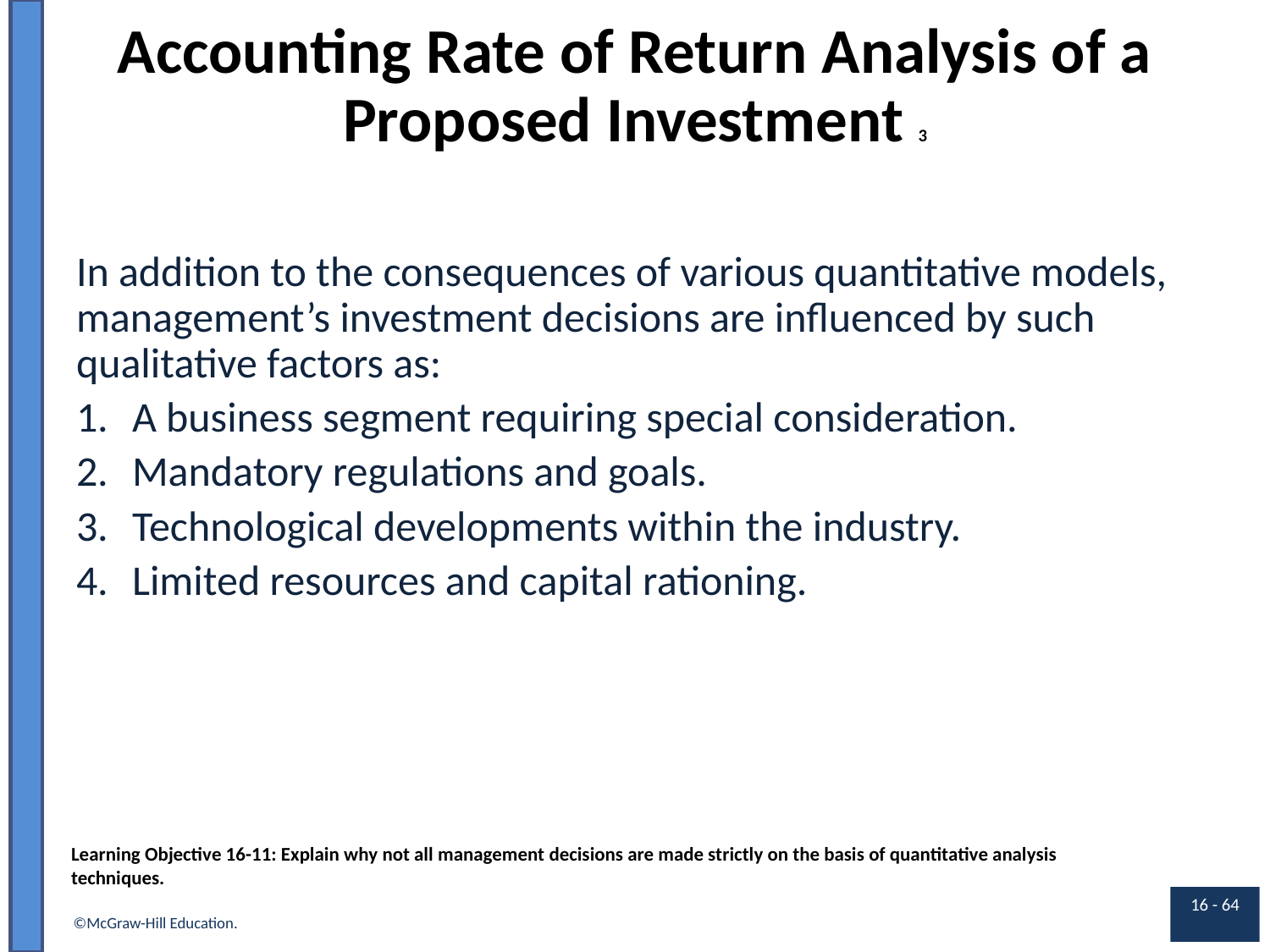

# Accounting Rate of Return Analysis of a Proposed Investment 3
In addition to the consequences of various quantitative models, management’s investment decisions are influenced by such qualitative factors as:
A business segment requiring special consideration.
Mandatory regulations and goals.
Technological developments within the industry.
Limited resources and capital rationing.
Learning Objective 16-11: Explain why not all management decisions are made strictly on the basis of quantitative analysis techniques.